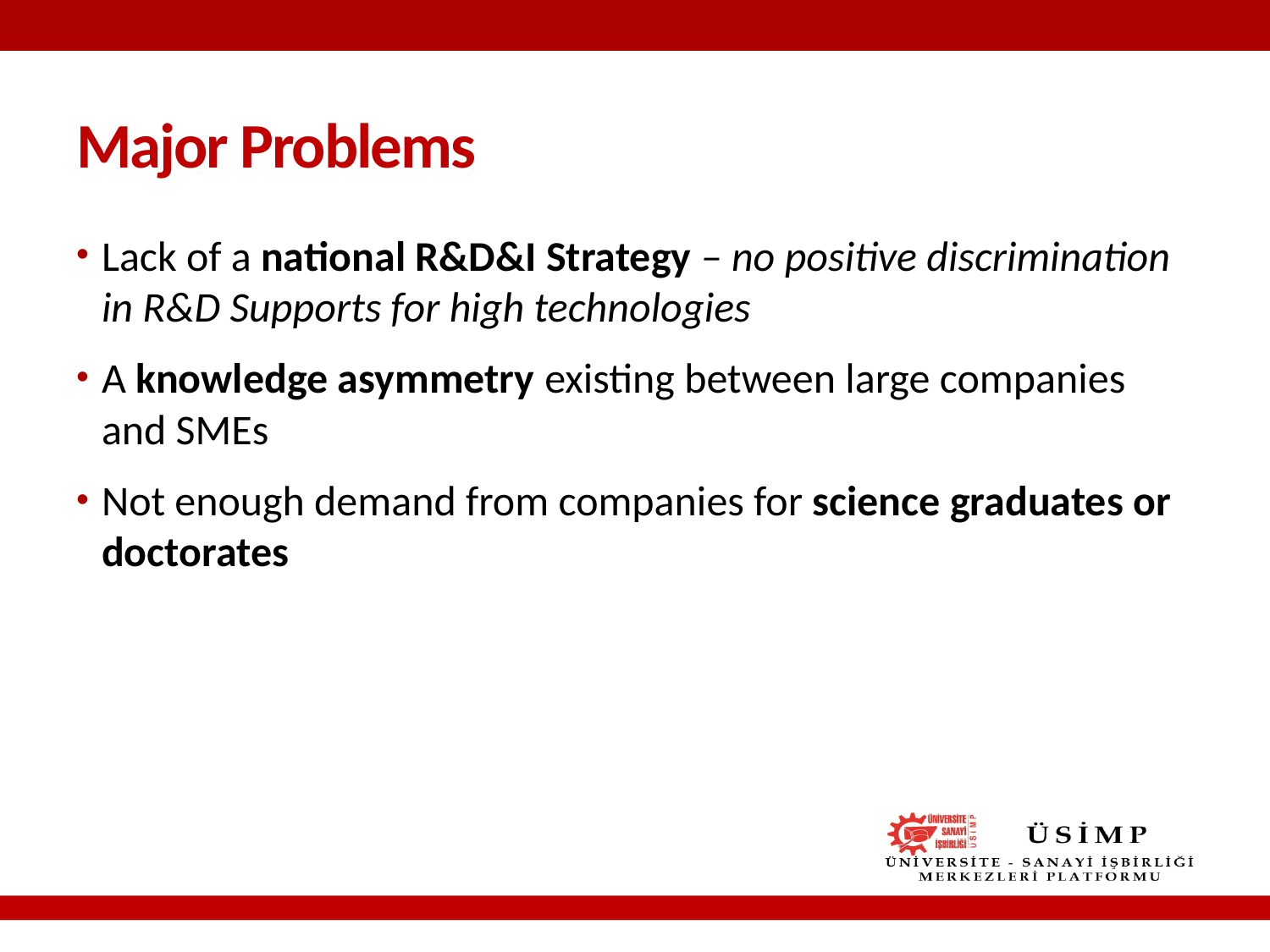

# Major Problems
Lack of a national R&D&I Strategy – no positive discrimination in R&D Supports for high technologies
A knowledge asymmetry existing between large companies and SMEs
Not enough demand from companies for science graduates or doctorates